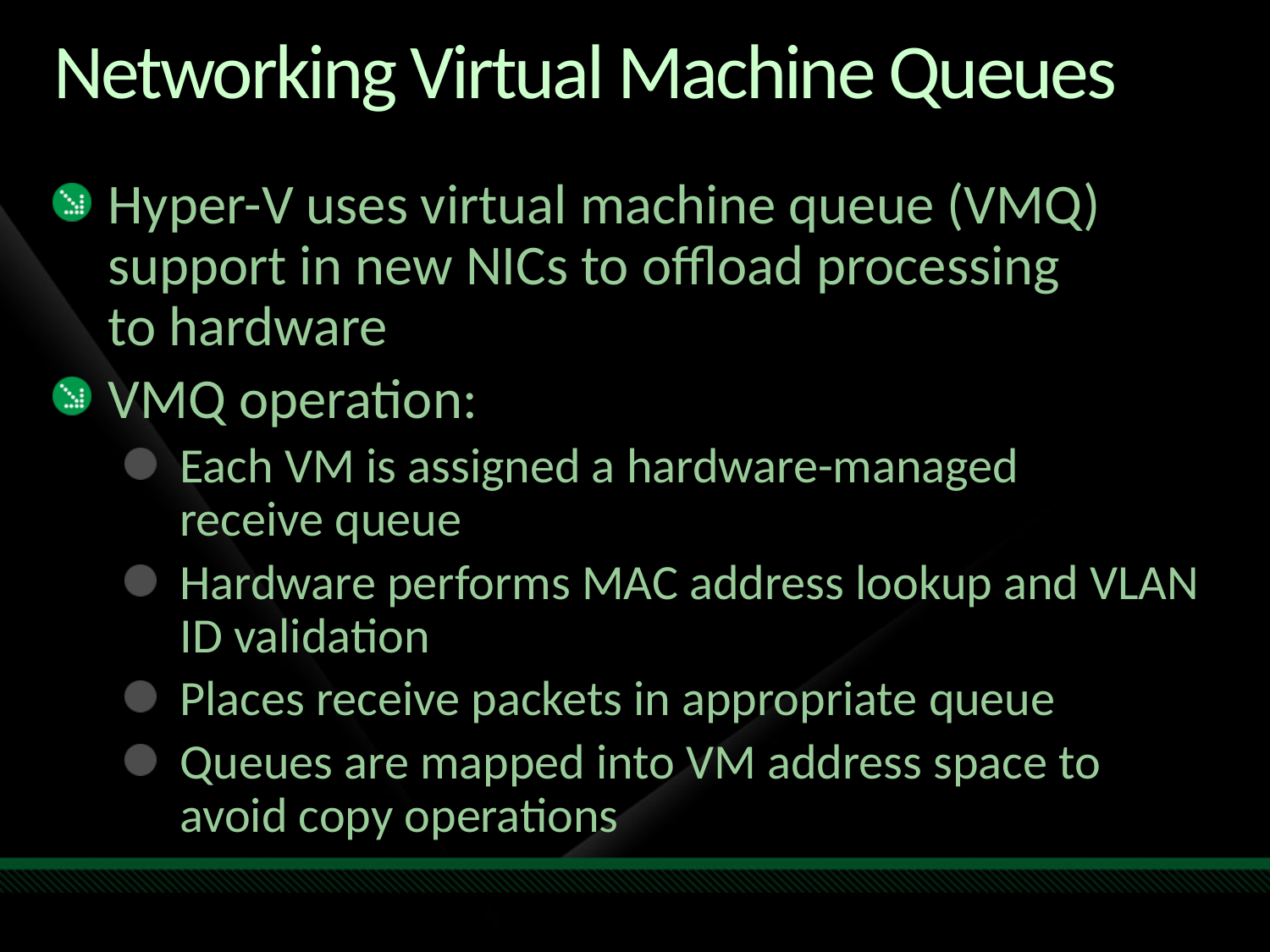

# Networking Virtual Machine Queues
Hyper-V uses virtual machine queue (VMQ) support in new NICs to offload processing
to hardware
VMQ operation:
Each VM is assigned a hardware-managed
receive queue
Hardware performs MAC address lookup and VLAN ID validation
Places receive packets in appropriate queue
Queues are mapped into VM address space to avoid copy operations